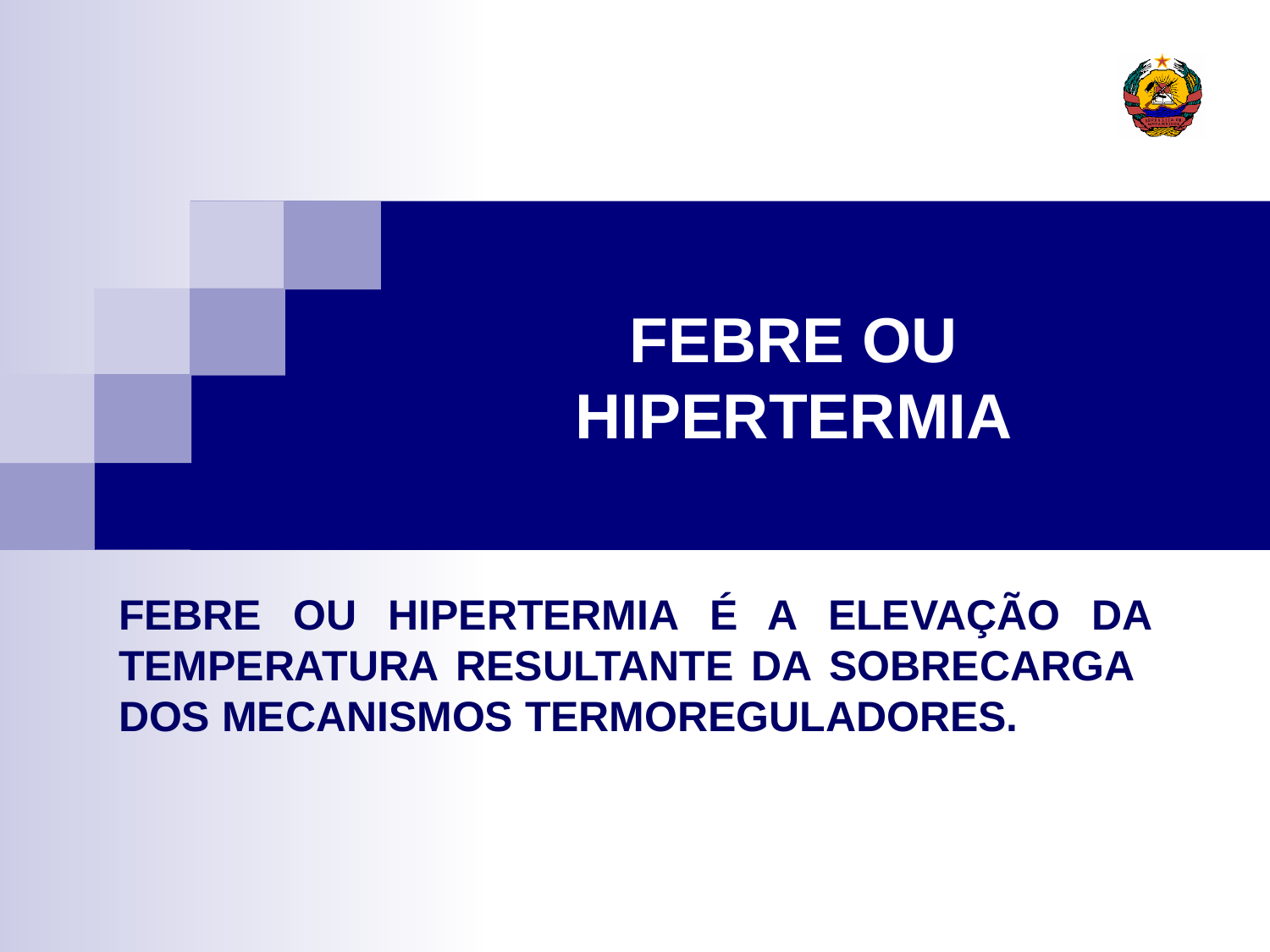

# FEBRE OU HIPERTERMIA
FEBRE OU HIPERTERMIA É A ELEVAÇÃO DA TEMPERATURA RESULTANTE DA SOBRECARGA  DOS MECANISMOS TERMOREGULADORES.